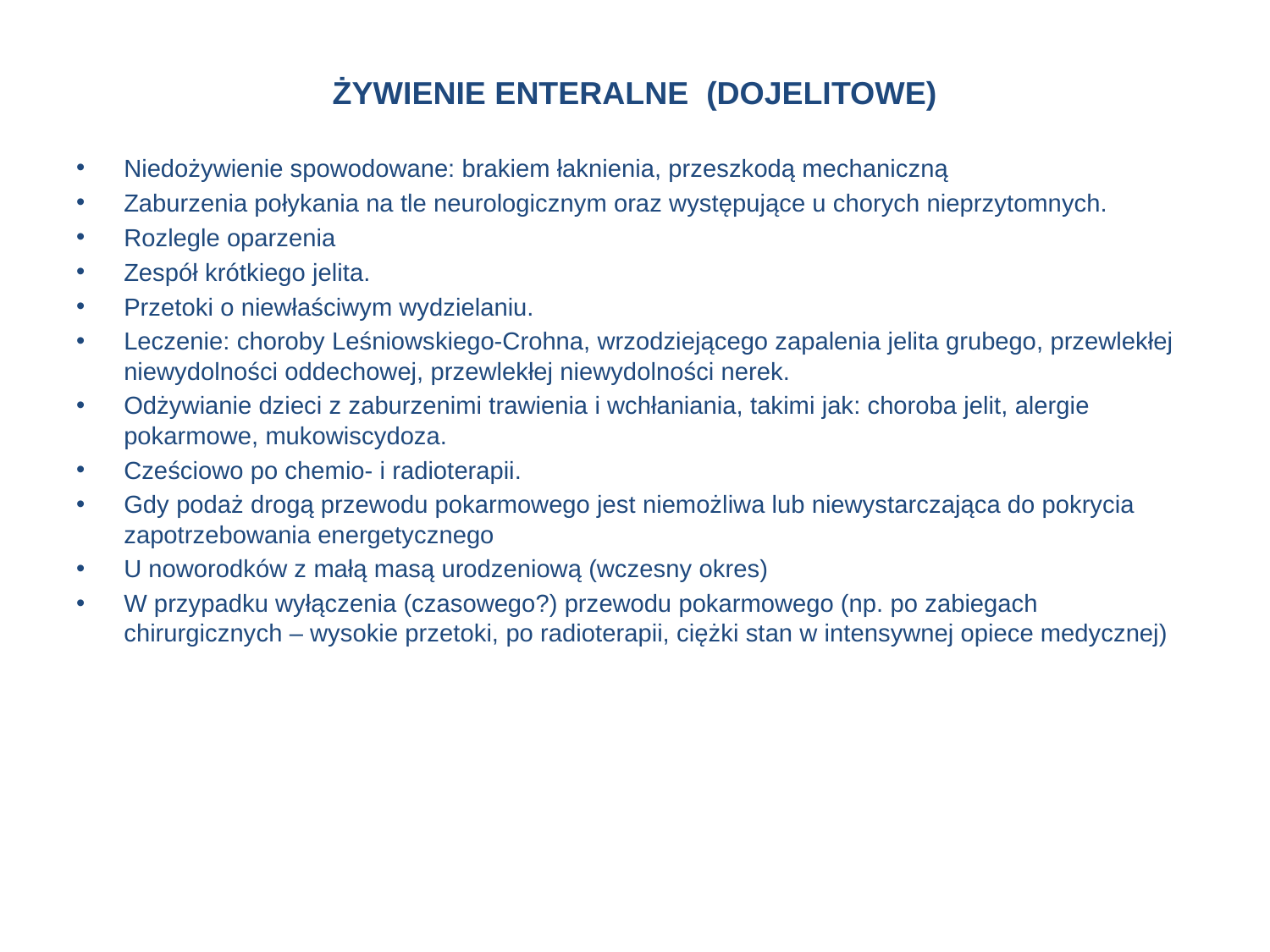

# ŻYWIENIE ENTERALNE  (DOJELITOWE)
Niedożywienie spowodowane: brakiem łaknienia, przeszkodą mechaniczną
Zaburzenia połykania na tle neurologicznym oraz występujące u chorych nieprzytomnych.
Rozlegle oparzenia
Zespół krótkiego jelita.
Przetoki o niewłaściwym wydzielaniu.
Leczenie: choroby Leśniowskiego-Crohna, wrzodziejącego zapalenia jelita grubego, przewlekłej niewydolności oddechowej, przewlekłej niewydolności nerek.
Odżywianie dzieci z zaburzenimi trawienia i wchłaniania, takimi jak: choroba jelit, alergie pokarmowe, mukowiscydoza.
Cześciowo po chemio- i radioterapii.
Gdy podaż drogą przewodu pokarmowego jest niemożliwa lub niewystarczająca do pokrycia zapotrzebowania energetycznego
U noworodków z małą masą urodzeniową (wczesny okres)
W przypadku wyłączenia (czasowego?) przewodu pokarmowego (np. po zabiegach chirurgicznych – wysokie przetoki, po radioterapii, ciężki stan w intensywnej opiece medycznej)